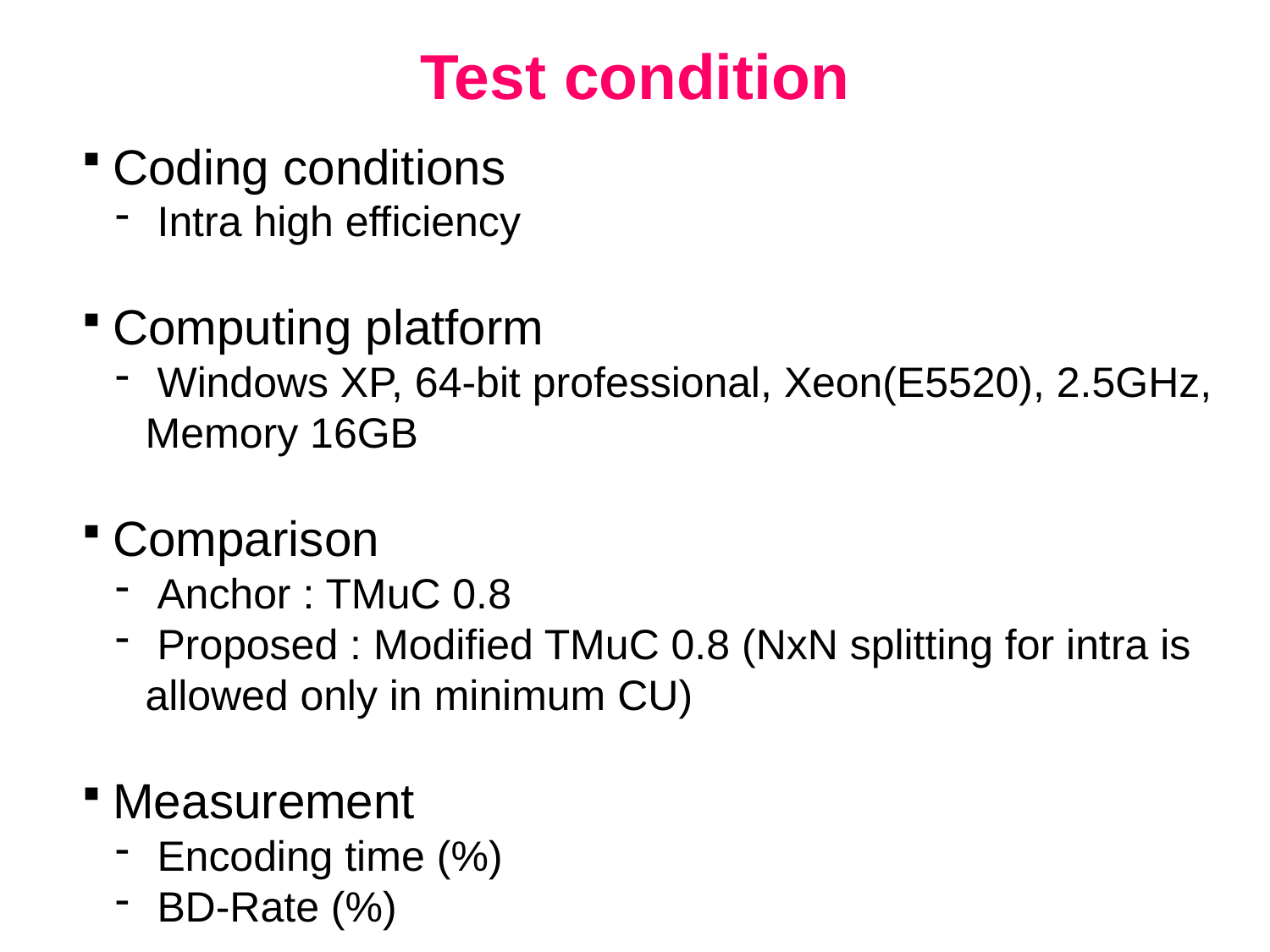

# Test condition
 Coding conditions
 Intra high efficiency

 Computing platform
 Windows XP, 64-bit professional, Xeon(E5520), 2.5GHz, Memory 16GB

 Comparison
 Anchor : TMuC 0.8
 Proposed : Modified TMuC 0.8 (NxN splitting for intra is allowed only in minimum CU)

 Measurement
 Encoding time (%)
 BD-Rate (%)